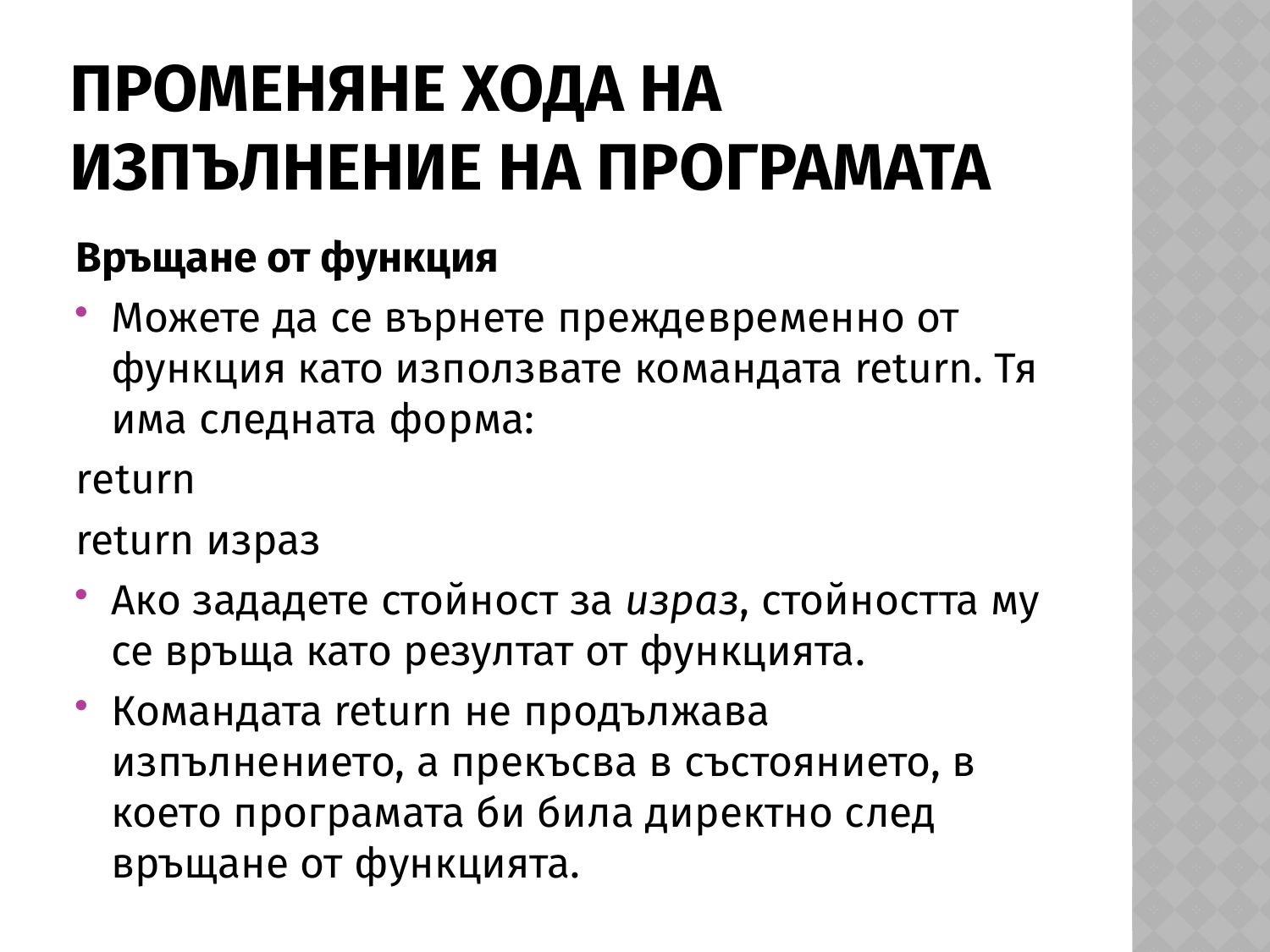

# Променяне хода на изпълнение на програмата
Връщане от функция
Можете да се върнете преждевременно от функция като използвате командата return. Тя има следната форма:
return
return израз
Ако зададете стойност за израз, стойността му се връща като резултат от функцията.
Командата return не продължава изпълнението, а прекъсва в състоянието, в което програмата би била директно след връщане от функцията.